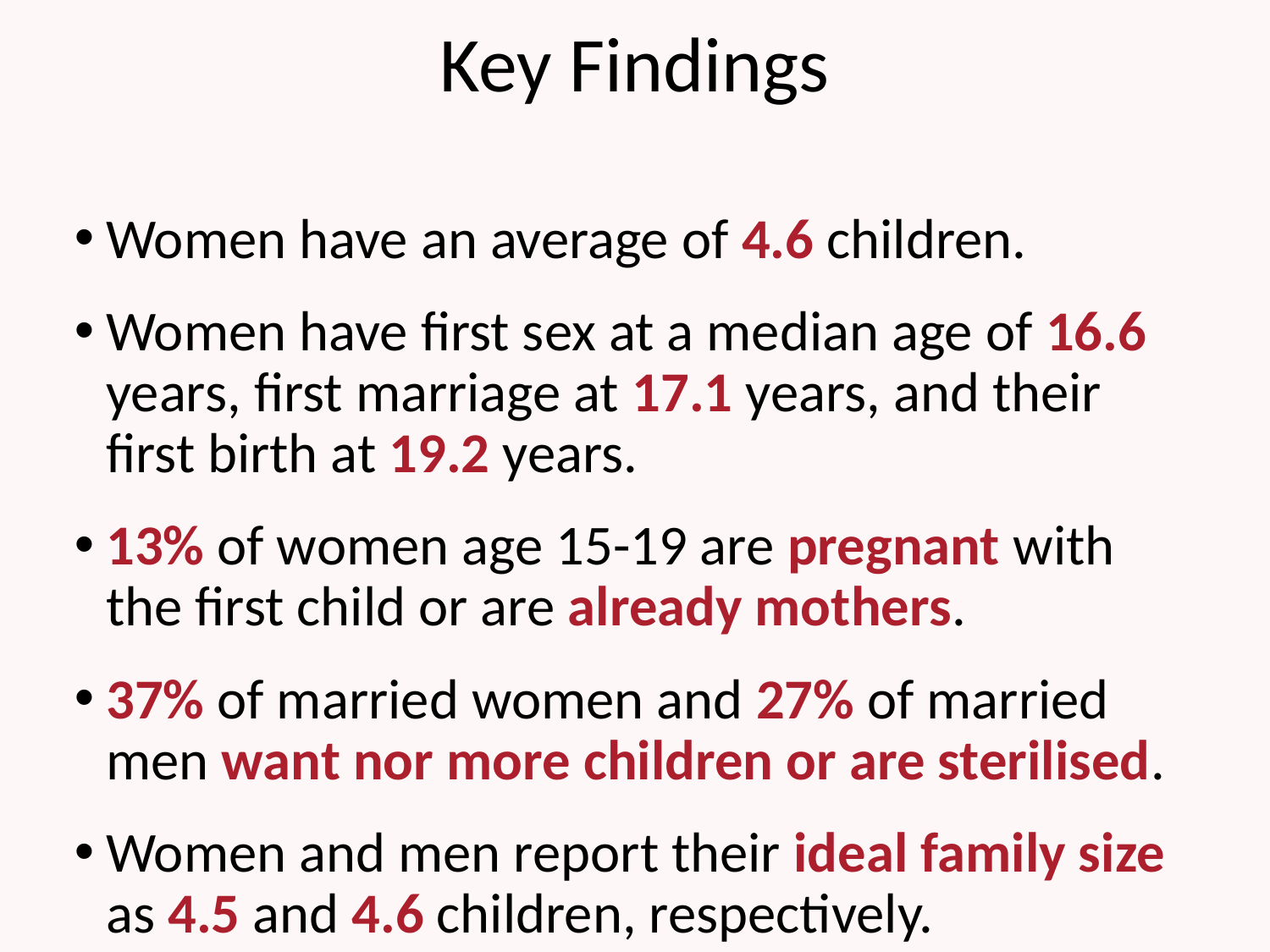

# Key Findings
Women have an average of 4.6 children.
Women have first sex at a median age of 16.6 years, first marriage at 17.1 years, and their first birth at 19.2 years.
13% of women age 15-19 are pregnant with the first child or are already mothers.
37% of married women and 27% of married men want nor more children or are sterilised.
Women and men report their ideal family size as 4.5 and 4.6 children, respectively.